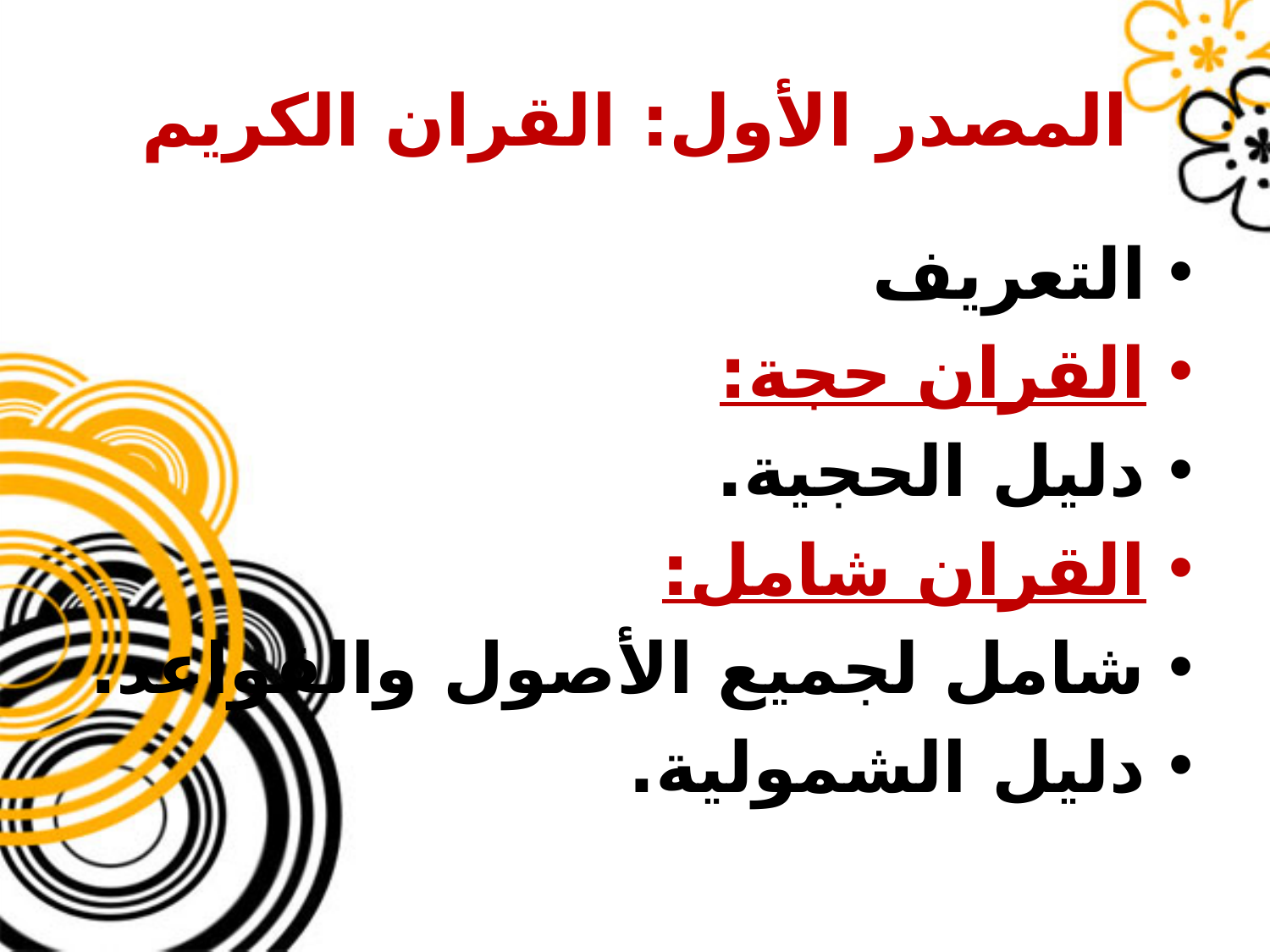

# المصدر الأول: القران الكريم
التعريف
القران حجة:
دليل الحجية.
القران شامل:
شامل لجميع الأصول والقواعد.
دليل الشمولية.